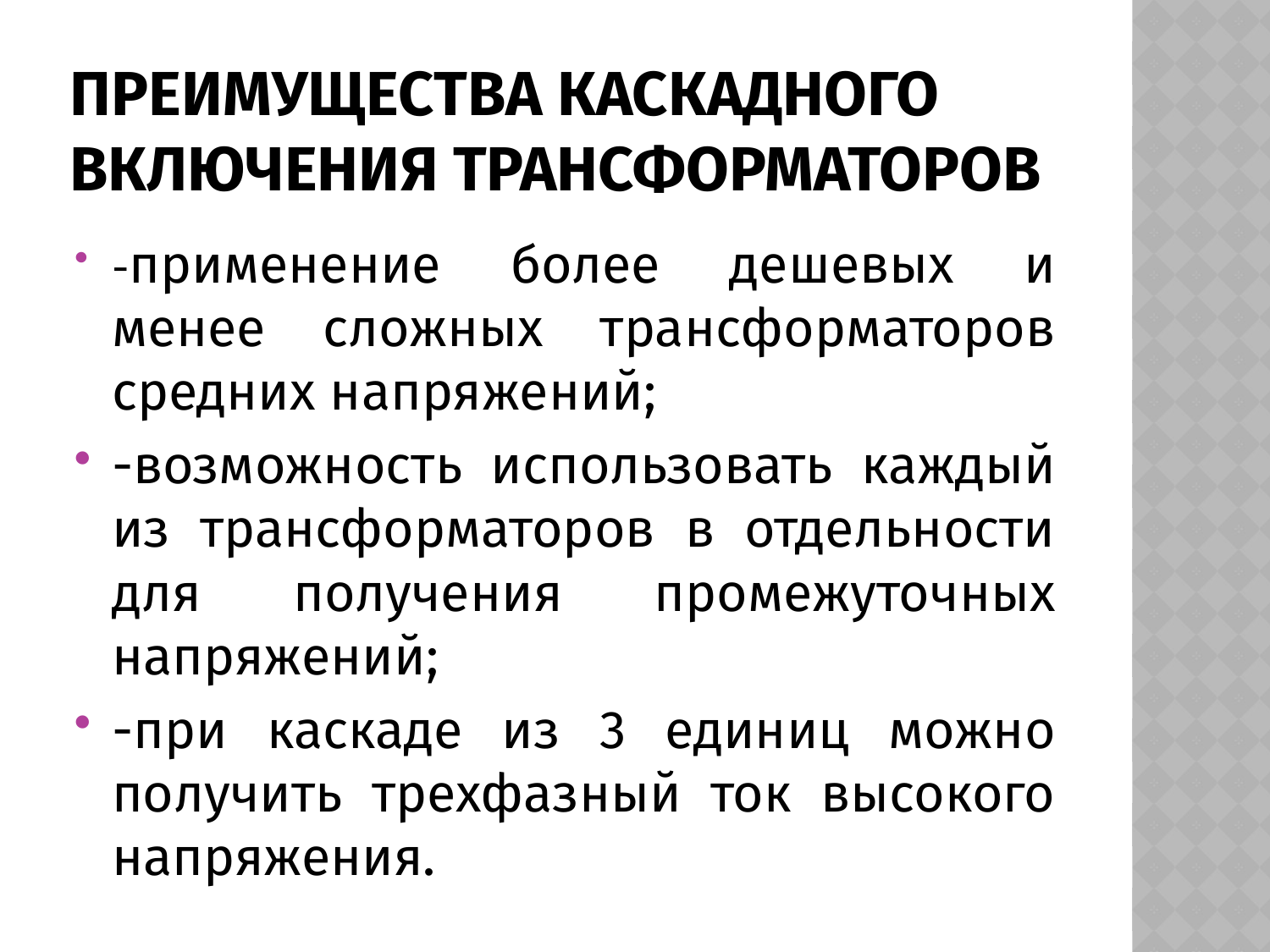

# Преимущества каскадного включения трансформаторов
-применение более дешевых и менее сложных трансформаторов средних напряжений;
-возможность использовать каждый из трансформаторов в отдельности для получения промежуточных напряжений;
-при каскаде из 3 единиц можно получить трехфазный ток высокого напряжения.